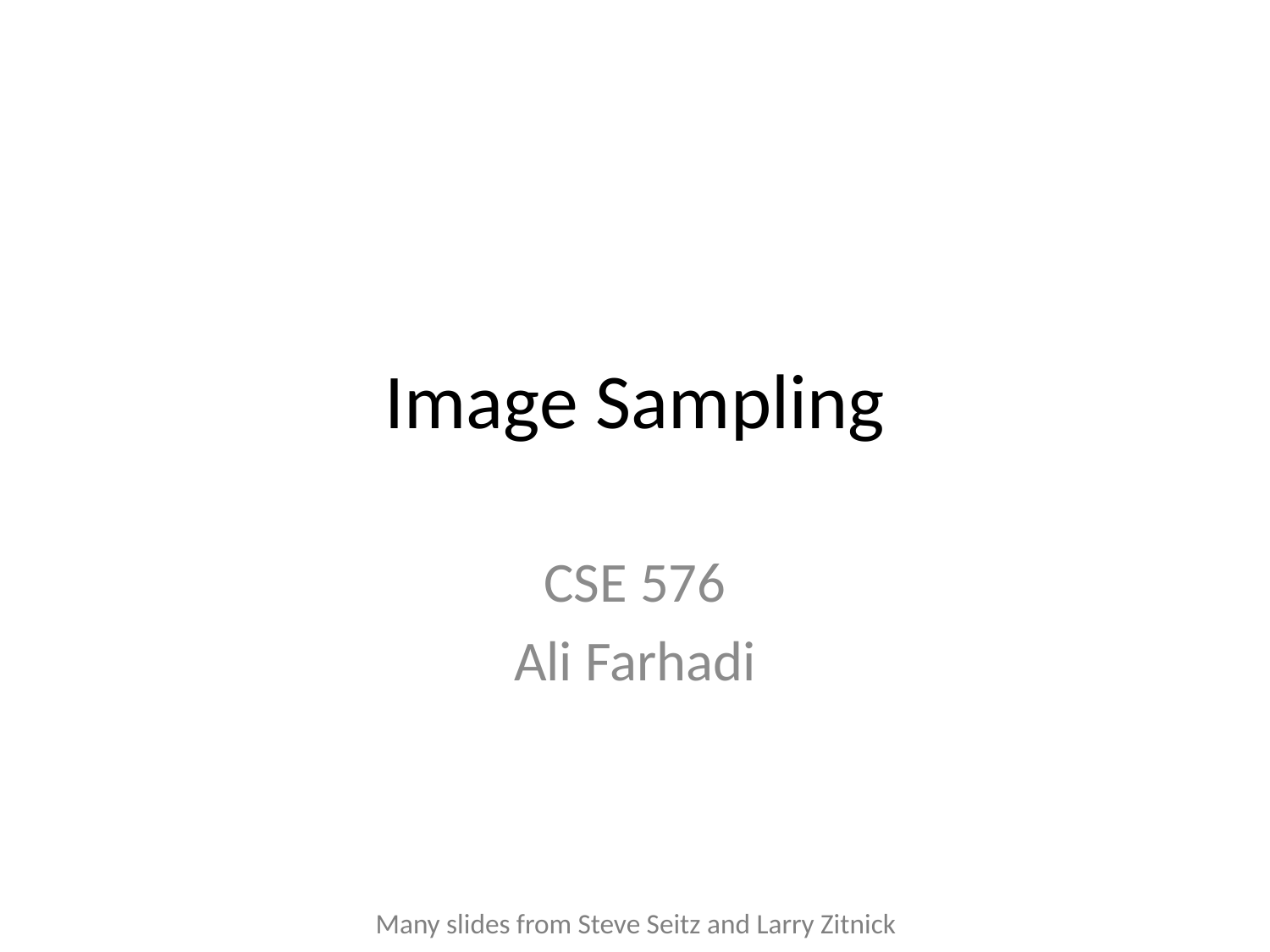

# Image Sampling
CSE 576
Ali Farhadi
Many slides from Steve Seitz and Larry Zitnick